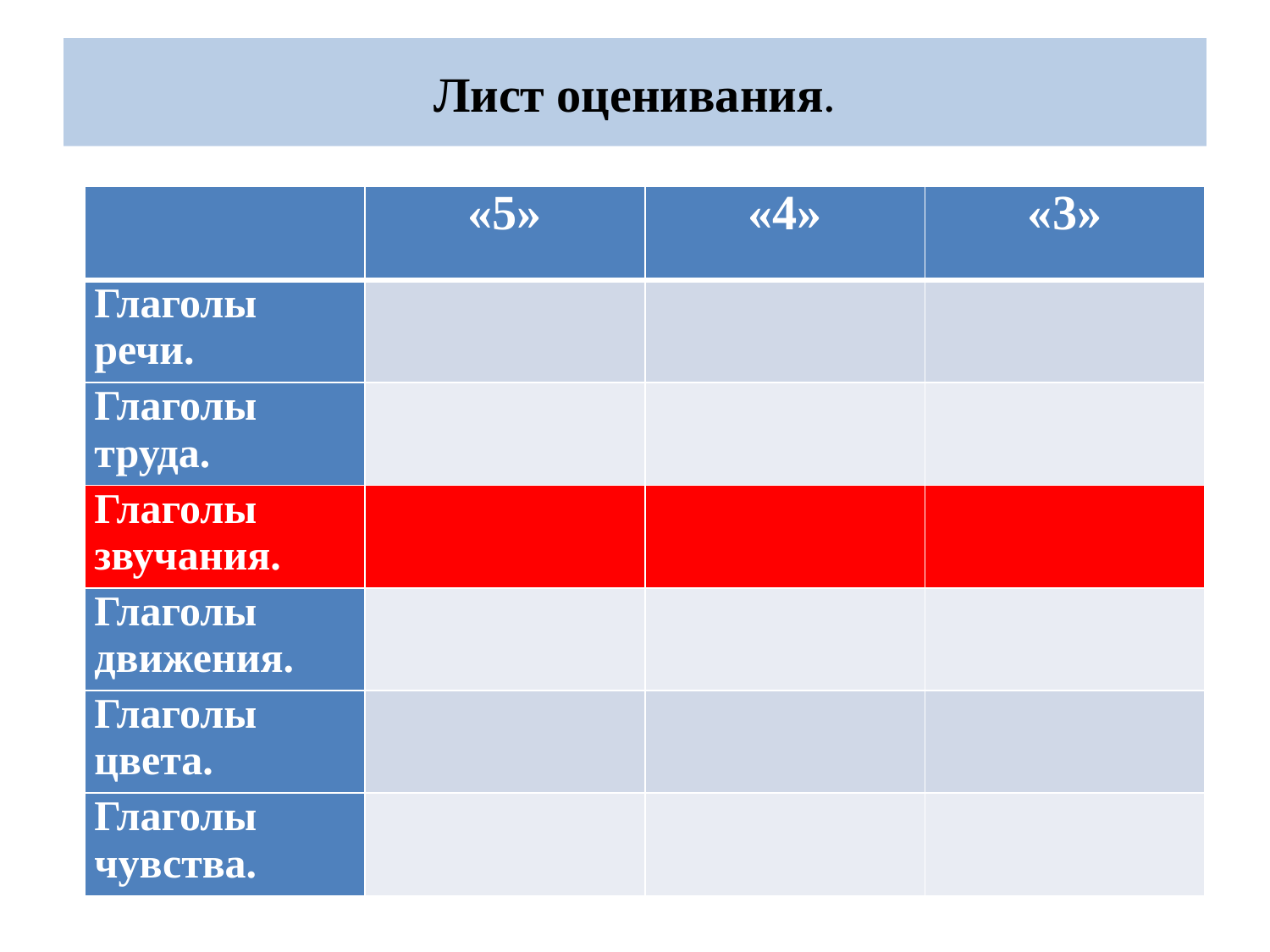

# Лист оценивания.
|  | «5» | «4» | «3» |
| --- | --- | --- | --- |
| Глаголы речи. |  |  |  |
| Глаголы труда. |  |  |  |
| Глаголы звучания. |  |  |  |
| Глаголы движения. |  |  |  |
| Глаголы цвета. |  |  |  |
| Глаголы чувства. |  |  |  |